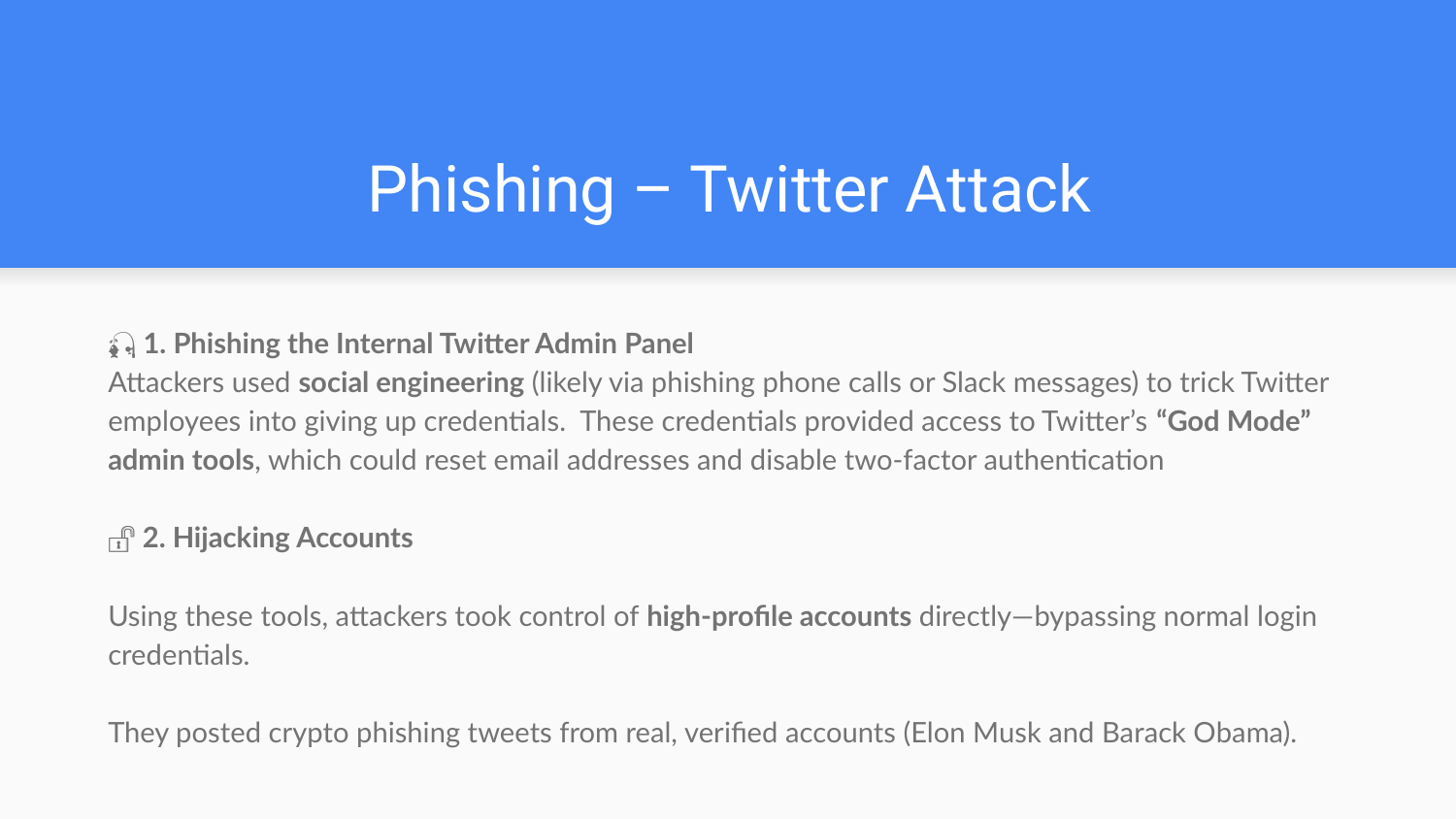

# Phishing – Twitter Attack
🎣 1. Phishing the Internal Twitter Admin Panel
Attackers used social engineering (likely via phishing phone calls or Slack messages) to trick Twitter employees into giving up credentials.  These credentials provided access to Twitter’s “God Mode” admin tools, which could reset email addresses and disable two-factor authentication

🔓 2. Hijacking Accounts

Using these tools, attackers took control of high-profile accounts directly—bypassing normal login credentials.

They posted crypto phishing tweets from real, verified accounts (Elon Musk and Barack Obama).